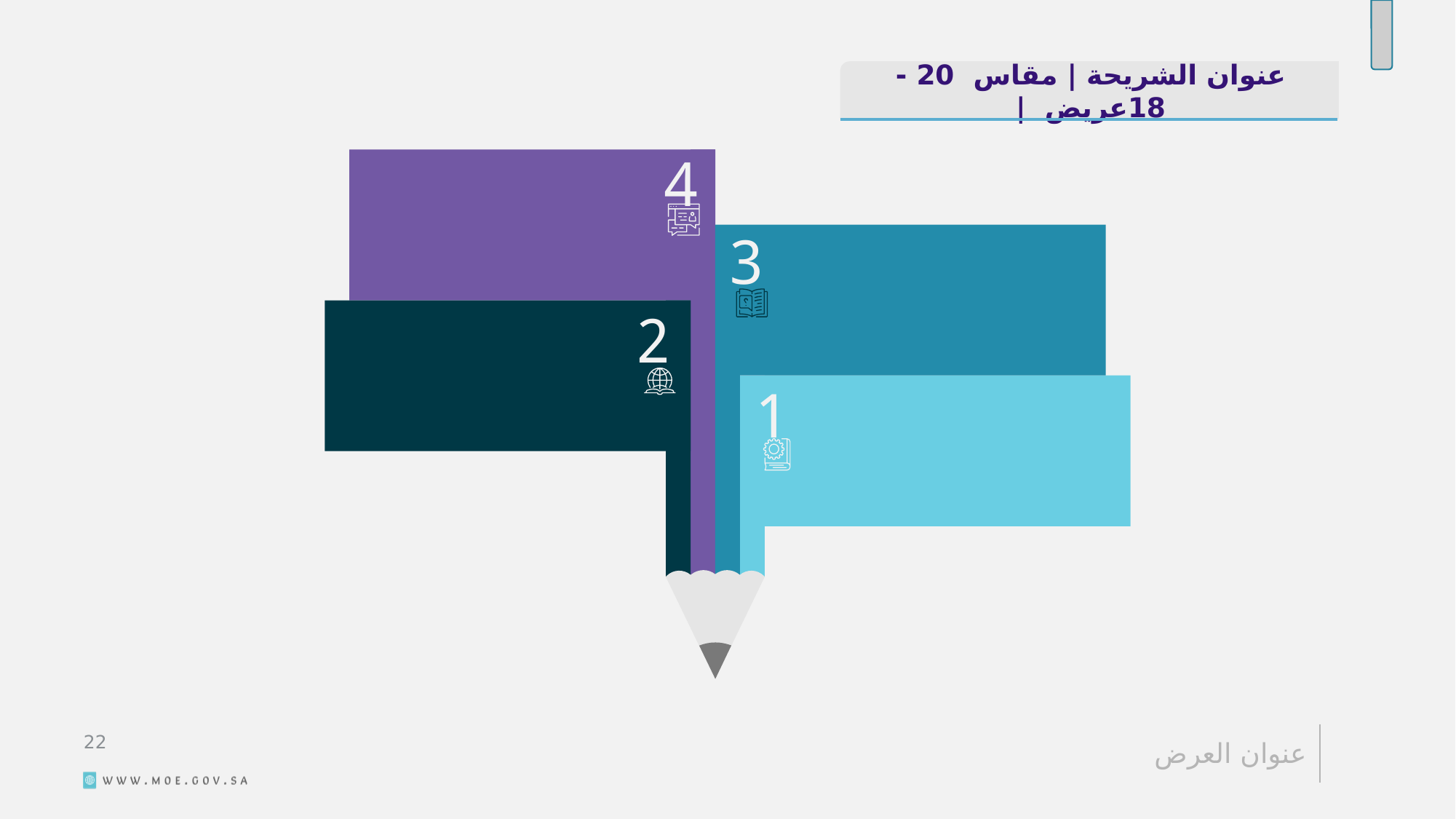

عنوان الشريحة | مقاس  20 - 18عريض  |
4

3

2

1

22
عنوان العرض